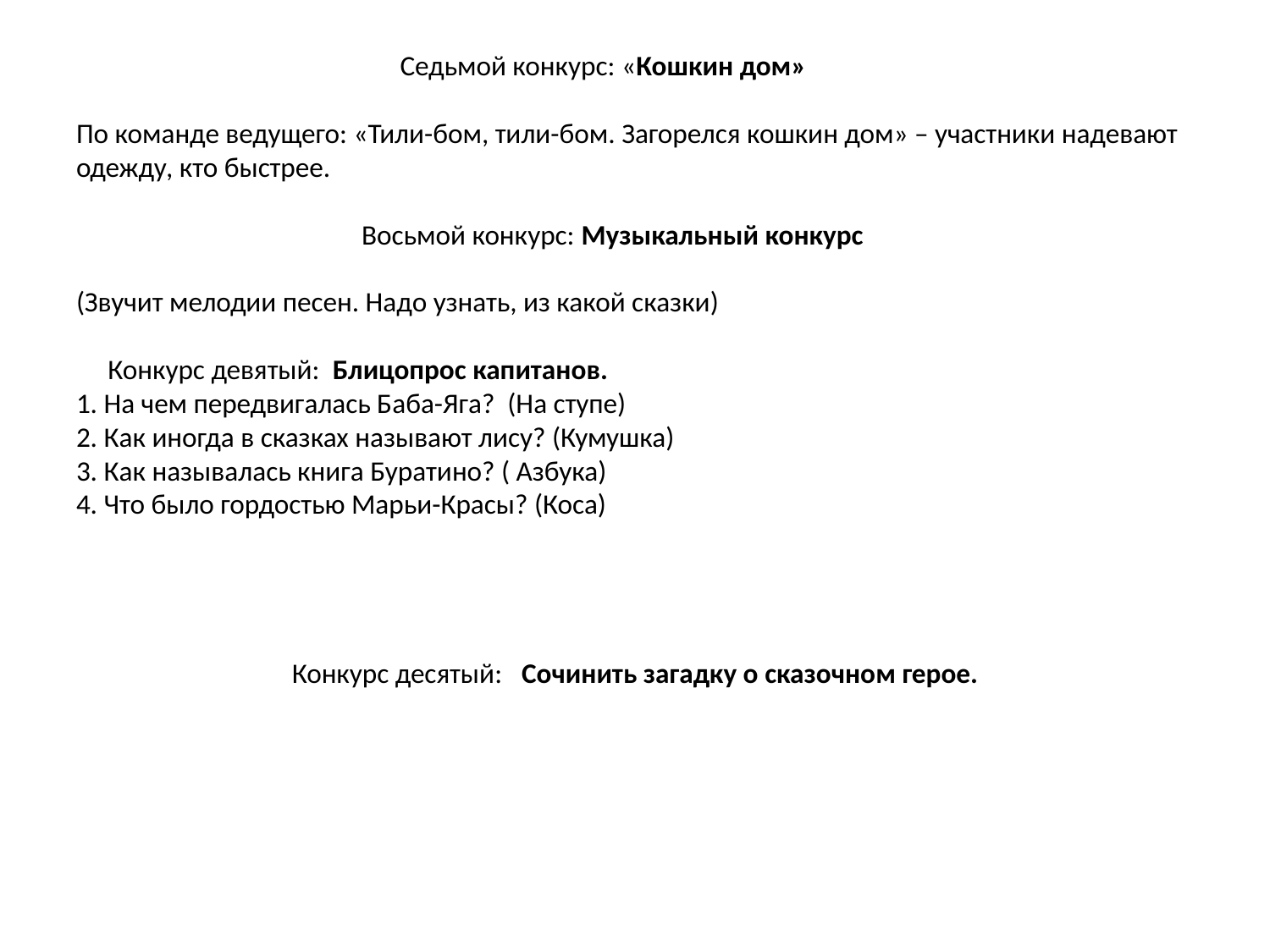

# Седьмой конкурс: «Кошкин дом» По команде ведущего: «Тили-бом, тили-бом. Загорелся кошкин дом» – участники надевают одежду, кто быстрее. Восьмой конкурс: Музыкальный конкурс (Звучит мелодии песен. Надо узнать, из какой сказки) Конкурс девятый:  Блицопрос капитанов. 1. На чем передвигалась Баба-Яга?  (На ступе) 2. Как иногда в сказках называют лису? (Кумушка) 3. Как называлась книга Буратино? ( Азбука) 4. Что было гордостью Марьи-Красы? (Коса) Конкурс десятый:   Сочинить загадку о сказочном герое.